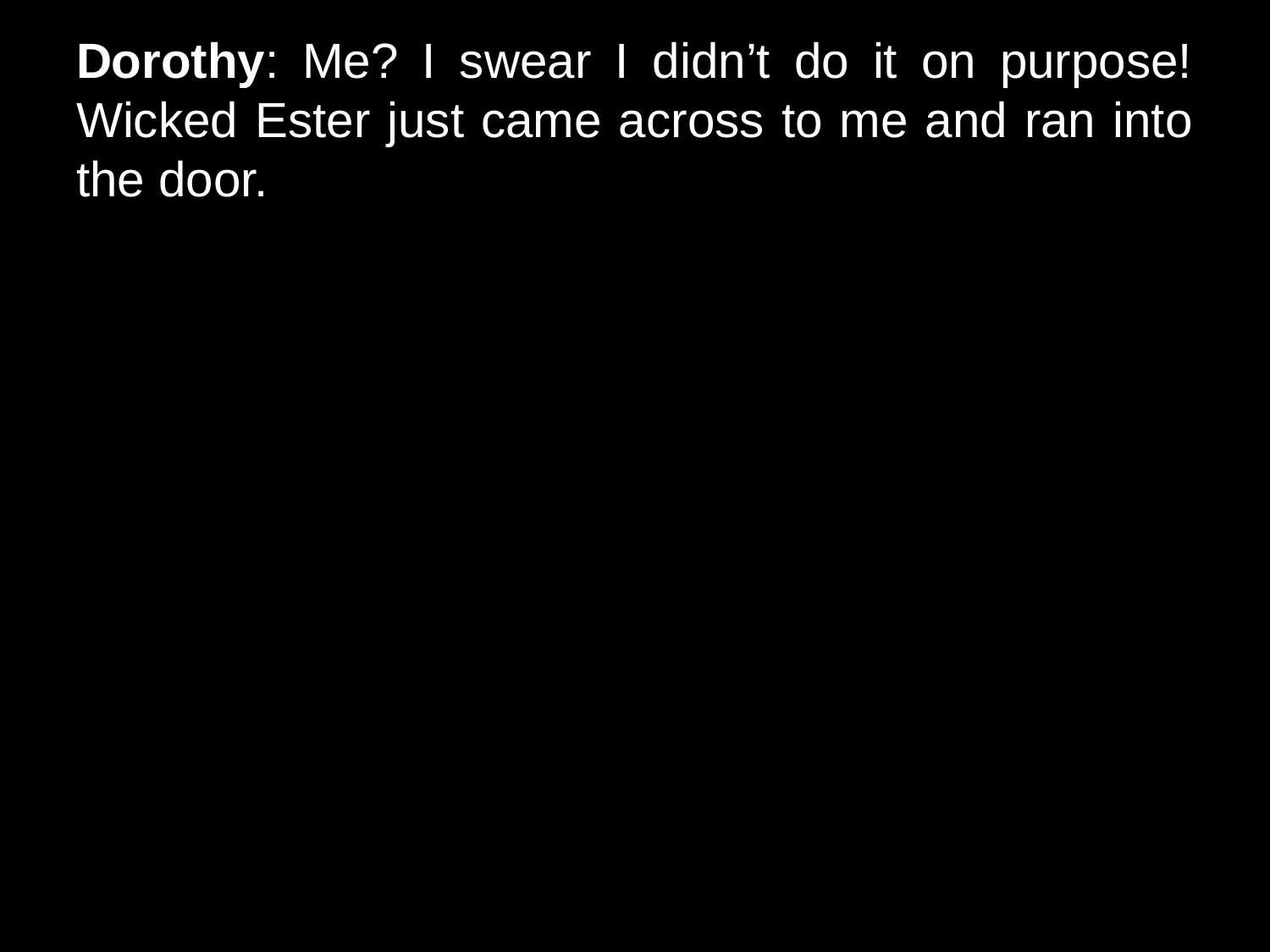

# Dorothy: Me? I swear I didn’t do it on purpose! Wicked Ester just came across to me and ran into the door.